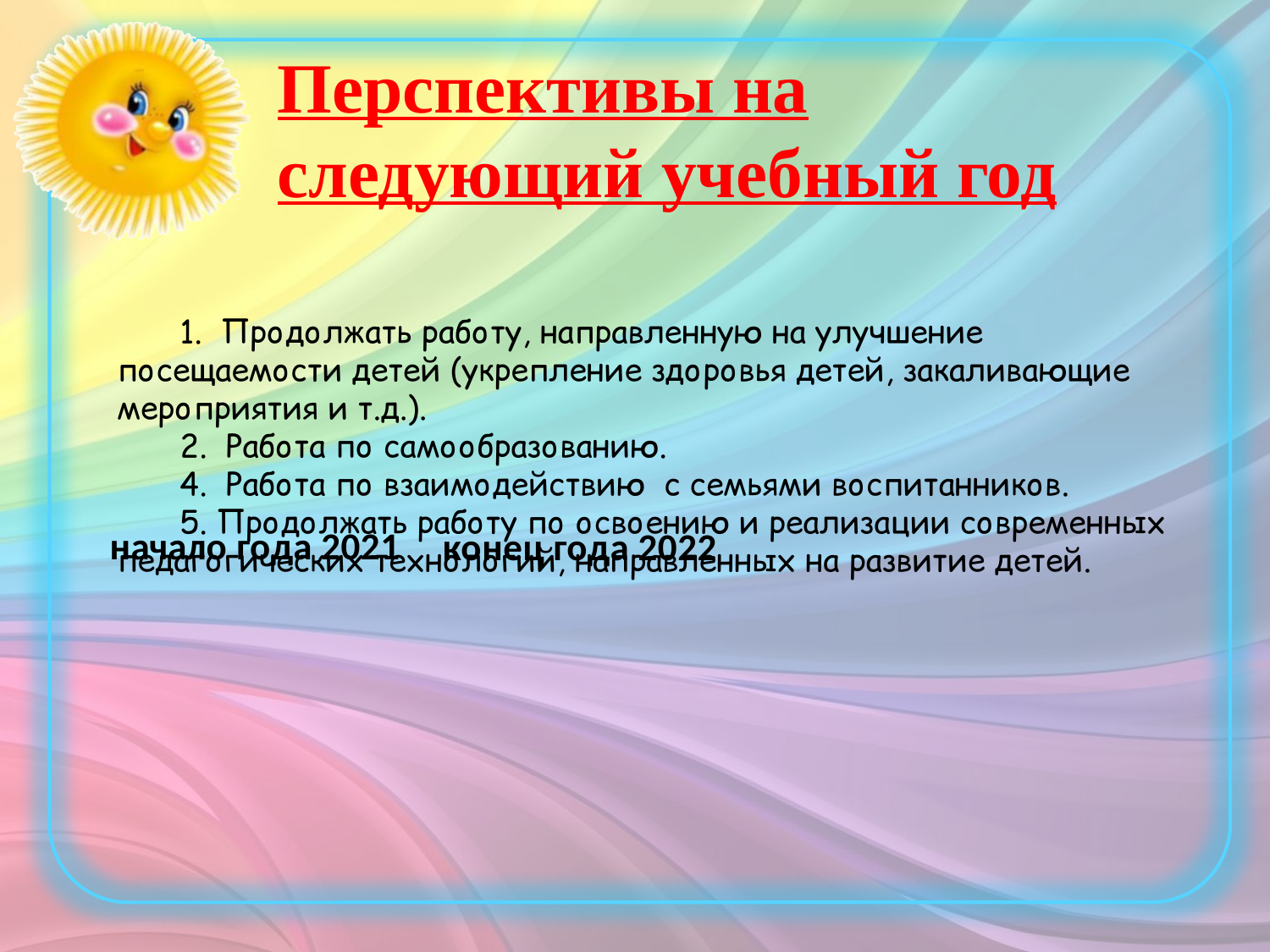

Перспективы на следующий учебный год
1.  Продолжать работу, направленную на улучшение посещаемости детей (укрепление здоровья детей, закаливающие мероприятия и т.д.).
2.  Работа по самообразованию.
4.  Работа по взаимодействию  с семьями воспитанников.
5. Продолжать работу по освоению и реализации современных педагогических технологий, направленных на развитие детей.

### Chart: начало года 2021

| Category |
|---|

### Chart: конец года 2022

| Category |
|---|